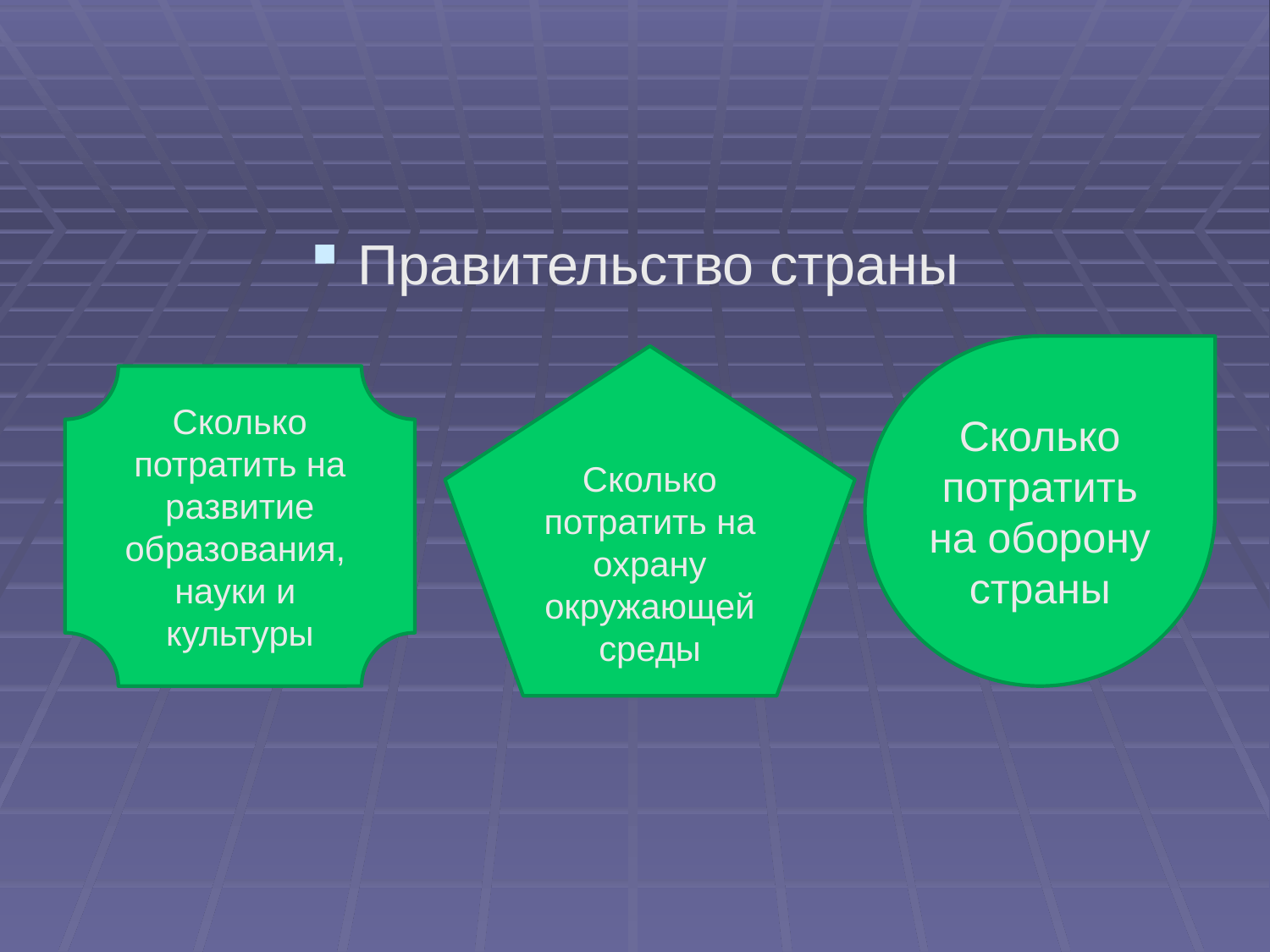

#
Правительство страны
Сколько потратить на оборону страны
Сколько потратить на охрану окружающей среды
Сколько потратить на развитие образования,
науки и
культуры